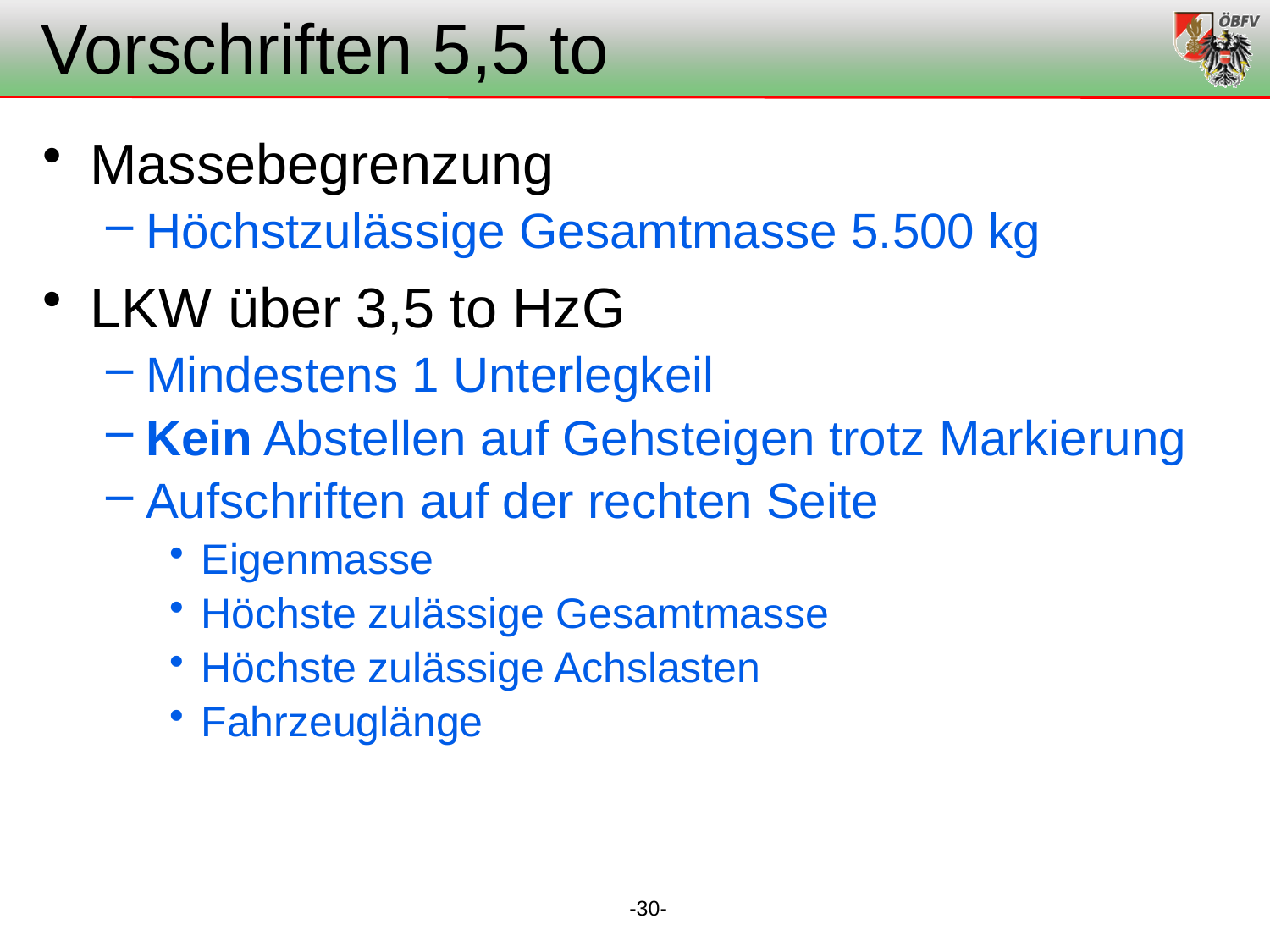

Vorschriften 5,5 to
Massebegrenzung
Höchstzulässige Gesamtmasse 5.500 kg
LKW über 3,5 to HzG
Mindestens 1 Unterlegkeil
Kein Abstellen auf Gehsteigen trotz Markierung
Aufschriften auf der rechten Seite
Eigenmasse
Höchste zulässige Gesamtmasse
Höchste zulässige Achslasten
Fahrzeuglänge
-30-